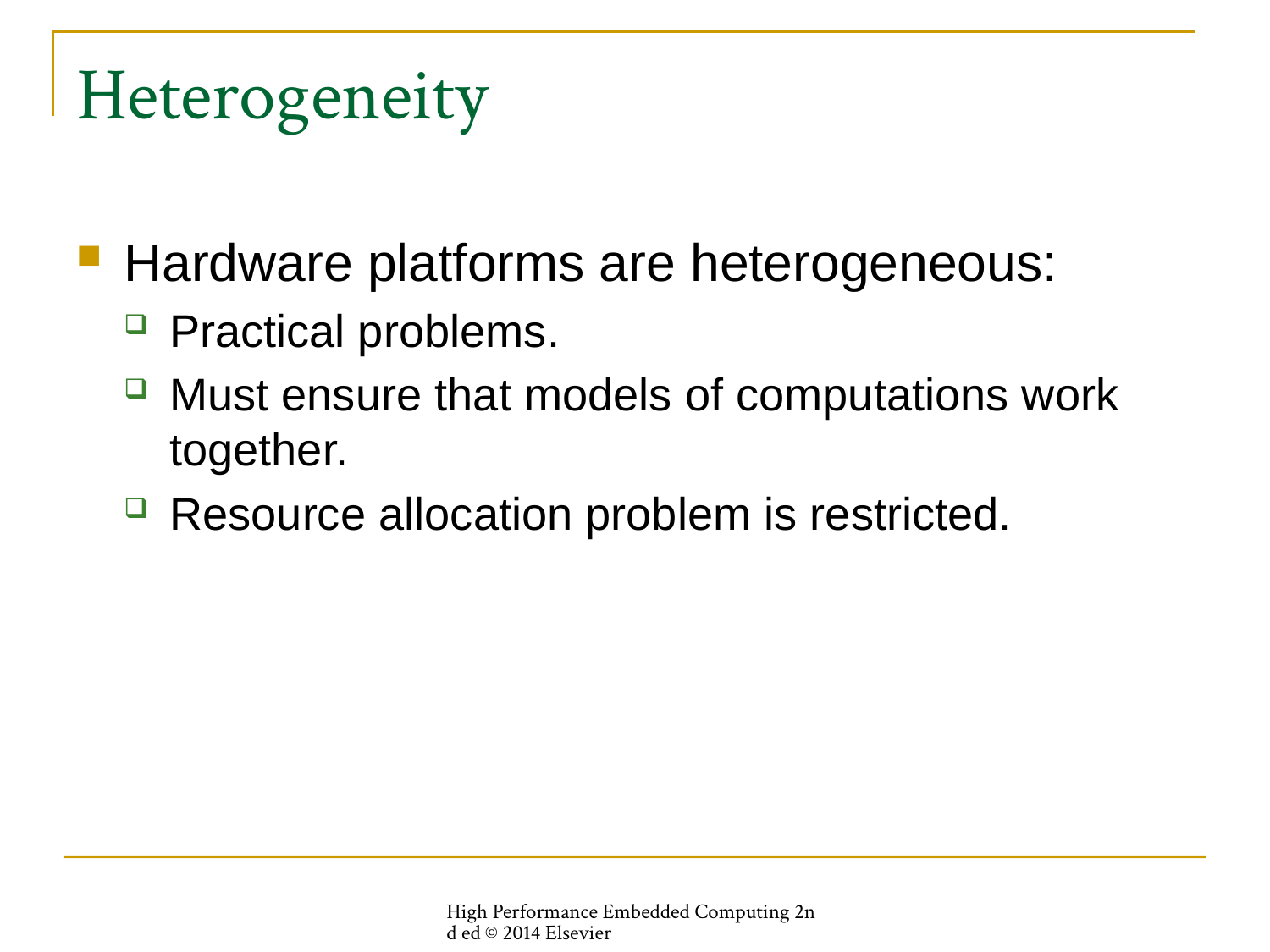

# Heterogeneity
Hardware platforms are heterogeneous:
Practical problems.
Must ensure that models of computations work together.
Resource allocation problem is restricted.
High Performance Embedded Computing 2nd ed © 2014 Elsevier